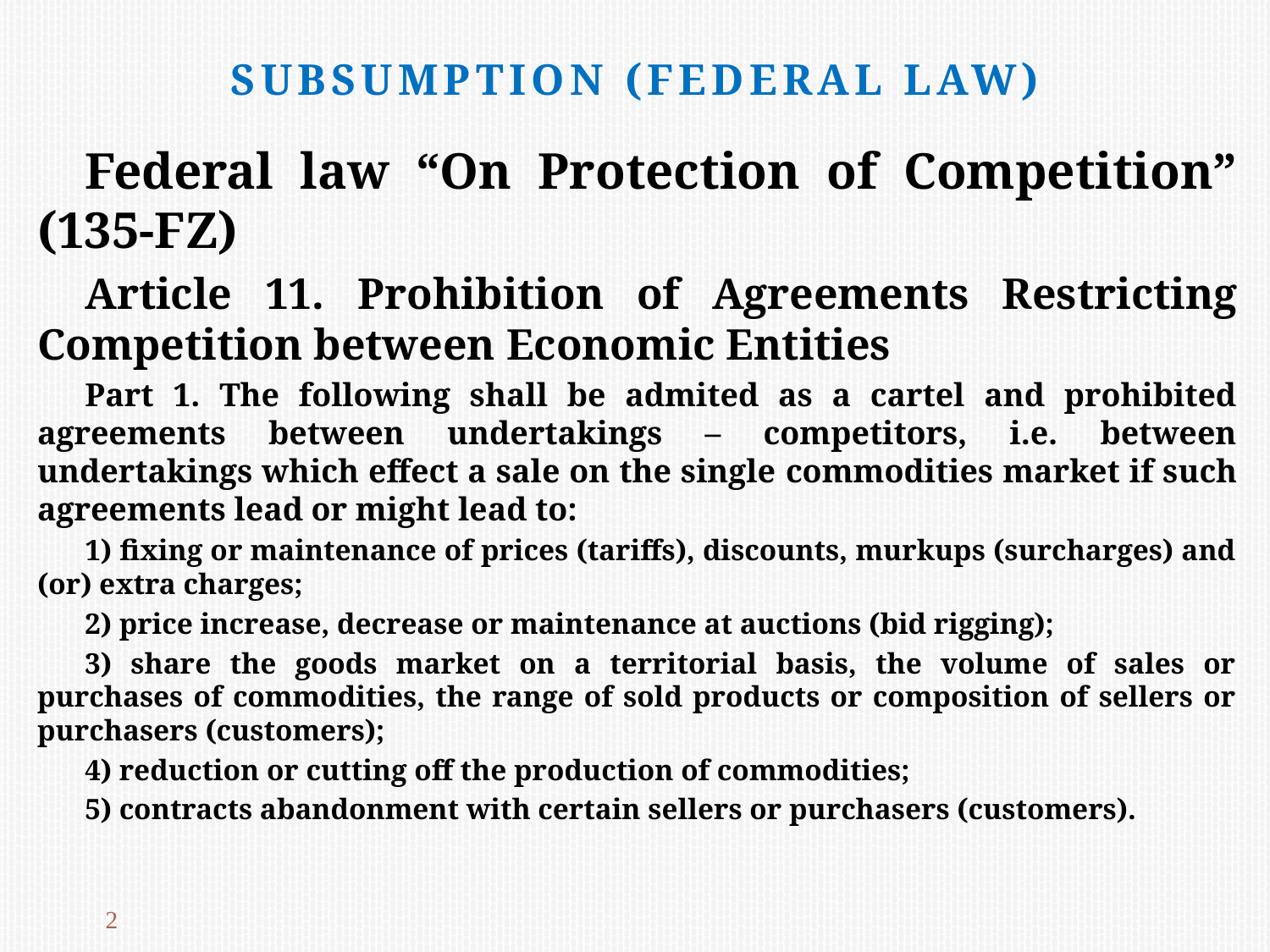

Subsumption (Federal law)
Federal law “On Protection of Competition” (135-FZ)
Article 11. Prohibition of Agreements Restricting Competition between Economic Entities
Part 1. The following shall be admited as a cartel and prohibited agreements between undertakings – competitors, i.e. between undertakings which effect a sale on the single commodities market if such agreements lead or might lead to:
1) fixing or maintenance of prices (tariffs), discounts, murkups (surcharges) and (or) extra charges;
2) price increase, decrease or maintenance at auctions (bid rigging);
3) share the goods market on a territorial basis, the volume of sales or purchases of commodities, the range of sold products or composition of sellers or purchasers (customers);
4) reduction or cutting off the production of commodities;
5) contracts abandonment with certain sellers or purchasers (customers).
2